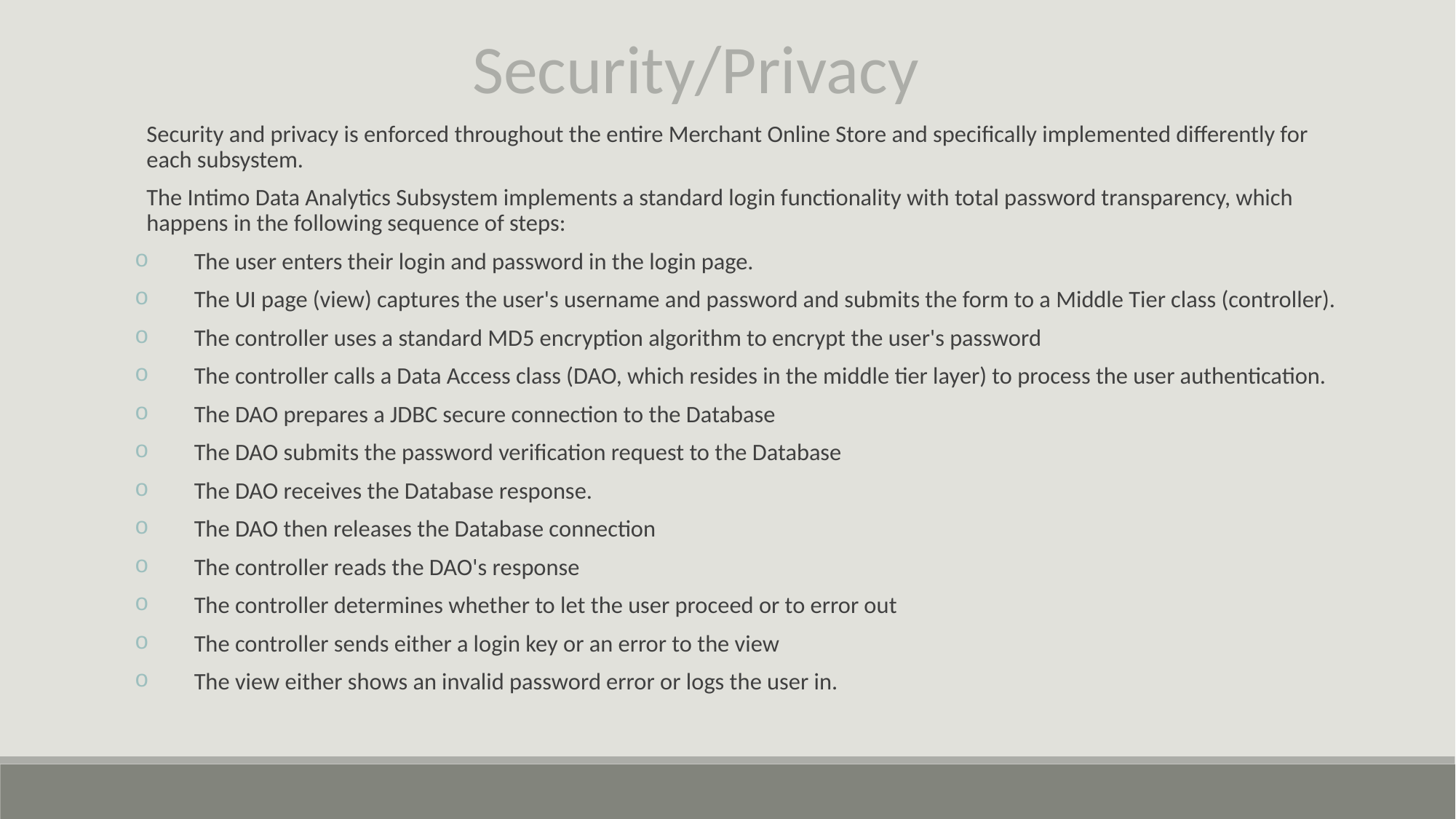

Security/Privacy
Security and privacy is enforced throughout the entire Merchant Online Store and specifically implemented differently for each subsystem.
The Intimo Data Analytics Subsystem implements a standard login functionality with total password transparency, which happens in the following sequence of steps:
The user enters their login and password in the login page.
The UI page (view) captures the user's username and password and submits the form to a Middle Tier class (controller).
The controller uses a standard MD5 encryption algorithm to encrypt the user's password
The controller calls a Data Access class (DAO, which resides in the middle tier layer) to process the user authentication.
The DAO prepares a JDBC secure connection to the Database
The DAO submits the password verification request to the Database
The DAO receives the Database response.
The DAO then releases the Database connection
The controller reads the DAO's response
The controller determines whether to let the user proceed or to error out
The controller sends either a login key or an error to the view
The view either shows an invalid password error or logs the user in.